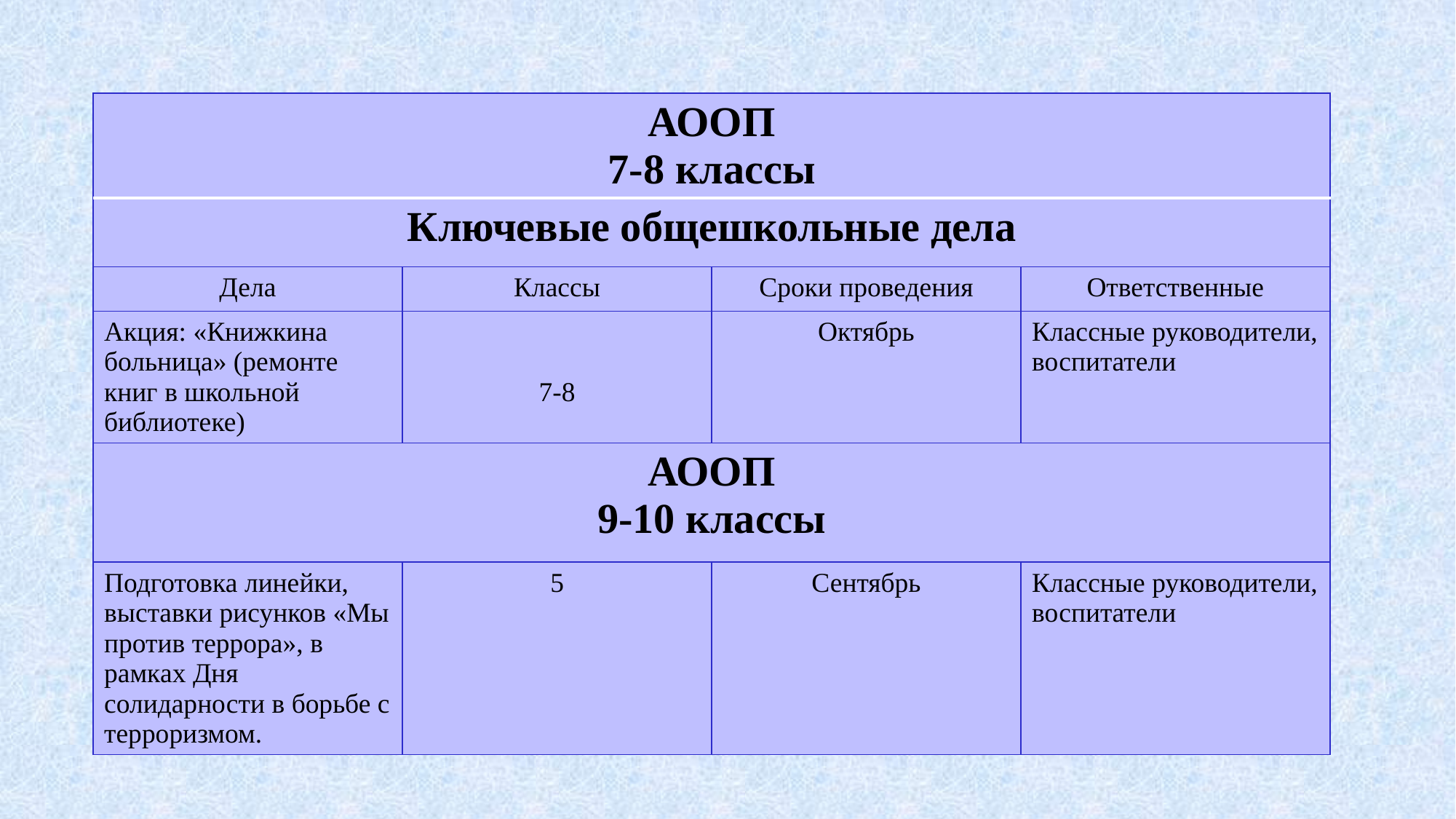

| АООП 7-8 классы |  |  |  |
| --- | --- | --- | --- |
| Ключевые общешкольные дела |  |  |  |
| Дела | Классы | Сроки проведения | Ответственные |
| Акция: «Книжкина больница» (ремонте книг в школьной библиотеке) | 7-8 | Октябрь | Классные руководители, воспитатели |
| АООП 9-10 классы |  |  |  |
| Подготовка линейки, выставки рисунков «Мы против террора», в рамках Дня солидарности в борьбе с терроризмом. | 5 | Сентябрь | Классные руководители, воспитатели |